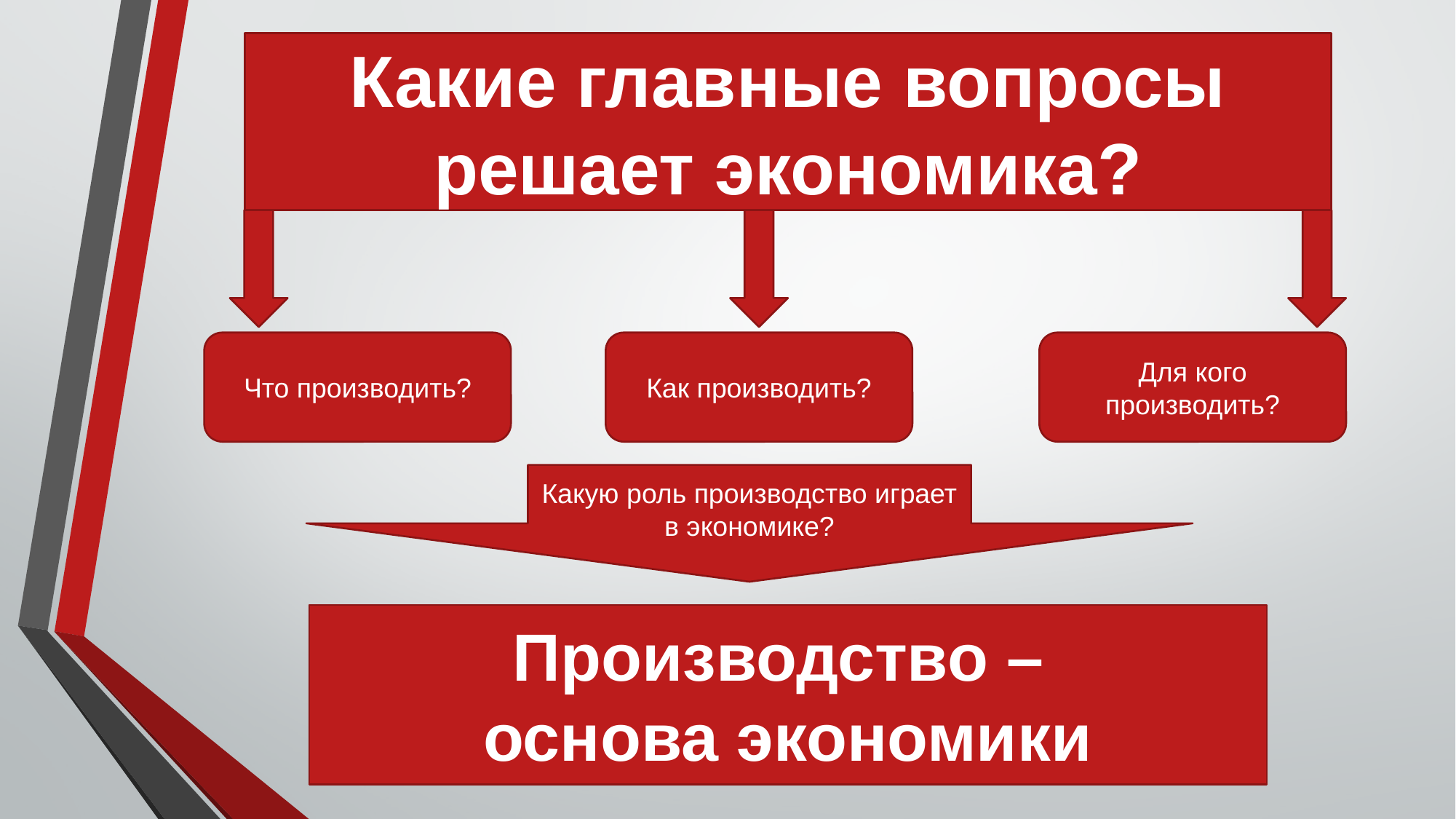

Какие главные вопросы решает экономика?

Что производить?
Как производить?
Для кого производить?
Какую роль производство играет в экономике?
Производство –
основа экономики